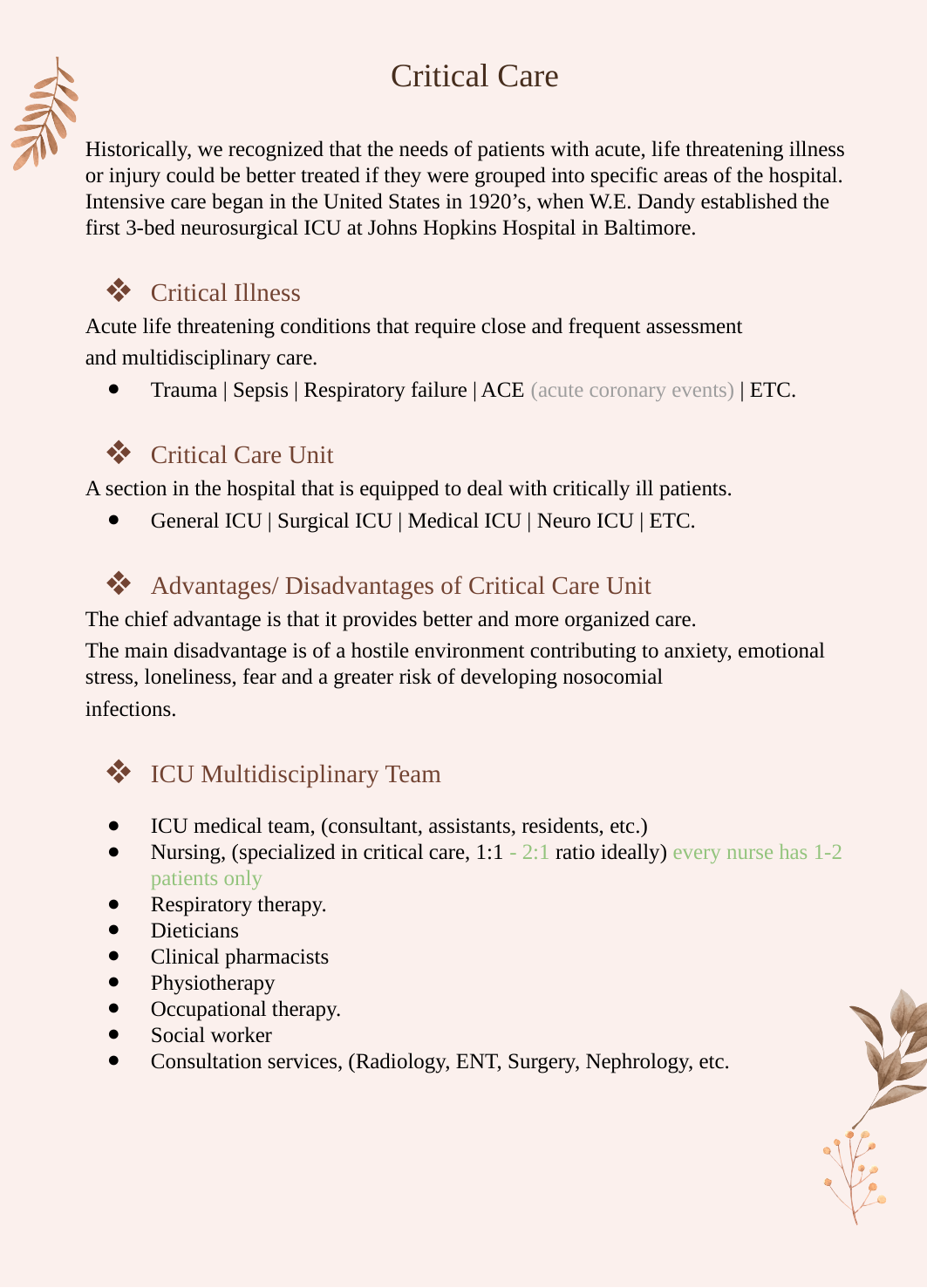

Critical Care

Historically, we recognized that the needs of patients with acute, life threatening illness or injury could be better treated if they were grouped into specific areas of the hospital. Intensive care began in the United States in 1920’s, when W.E. Dandy established the first 3-bed neurosurgical ICU at Johns Hopkins Hospital in Baltimore.

Critical Illness
Acute life threatening conditions that require close and frequent assessment
and multidisciplinary care.
Trauma | Sepsis | Respiratory failure | ACE (acute coronary events) | ETC.

Critical Care Unit
A section in the hospital that is equipped to deal with critically ill patients.
General ICU | Surgical ICU | Medical ICU | Neuro ICU | ETC.

Advantages/ Disadvantages of Critical Care Unit
The chief advantage is that it provides better and more organized care.
The main disadvantage is of a hostile environment contributing to anxiety, emotional stress, loneliness, fear and a greater risk of developing nosocomial
infections.

ICU Multidisciplinary Team

ICU medical team, (consultant, assistants, residents, etc.)
Nursing, (specialized in critical care, 1:1 - 2:1 ratio ideally) every nurse has 1-2 patients only
Respiratory therapy.
Dieticians
Clinical pharmacists
Physiotherapy
Occupational therapy.
Social worker
Consultation services, (Radiology, ENT, Surgery, Nephrology, etc.